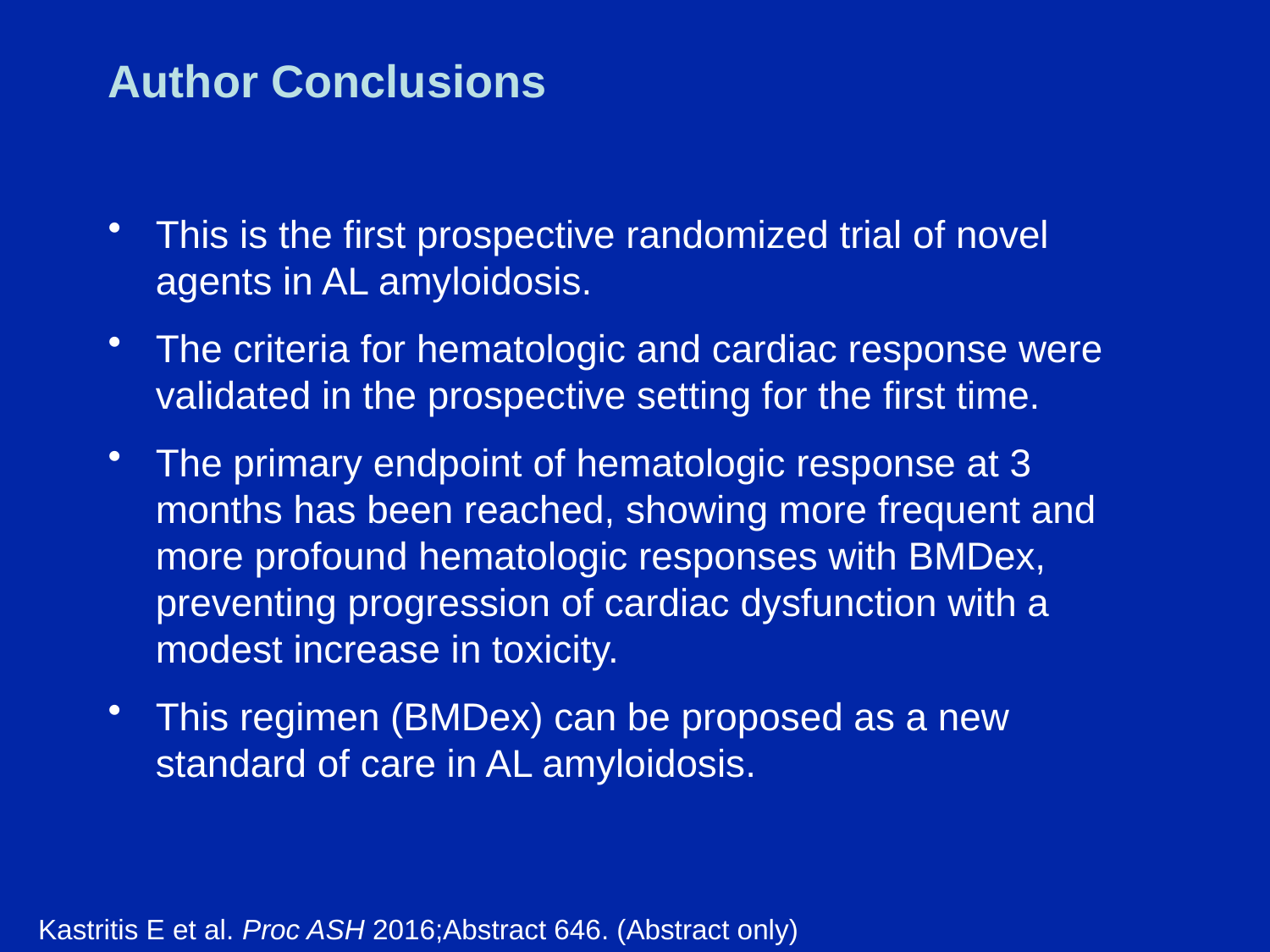

# Author Conclusions
This is the first prospective randomized trial of novel agents in AL amyloidosis.
The criteria for hematologic and cardiac response were validated in the prospective setting for the first time.
The primary endpoint of hematologic response at 3 months has been reached, showing more frequent and more profound hematologic responses with BMDex, preventing progression of cardiac dysfunction with a modest increase in toxicity.
This regimen (BMDex) can be proposed as a new standard of care in AL amyloidosis.
Kastritis E et al. Proc ASH 2016;Abstract 646. (Abstract only)